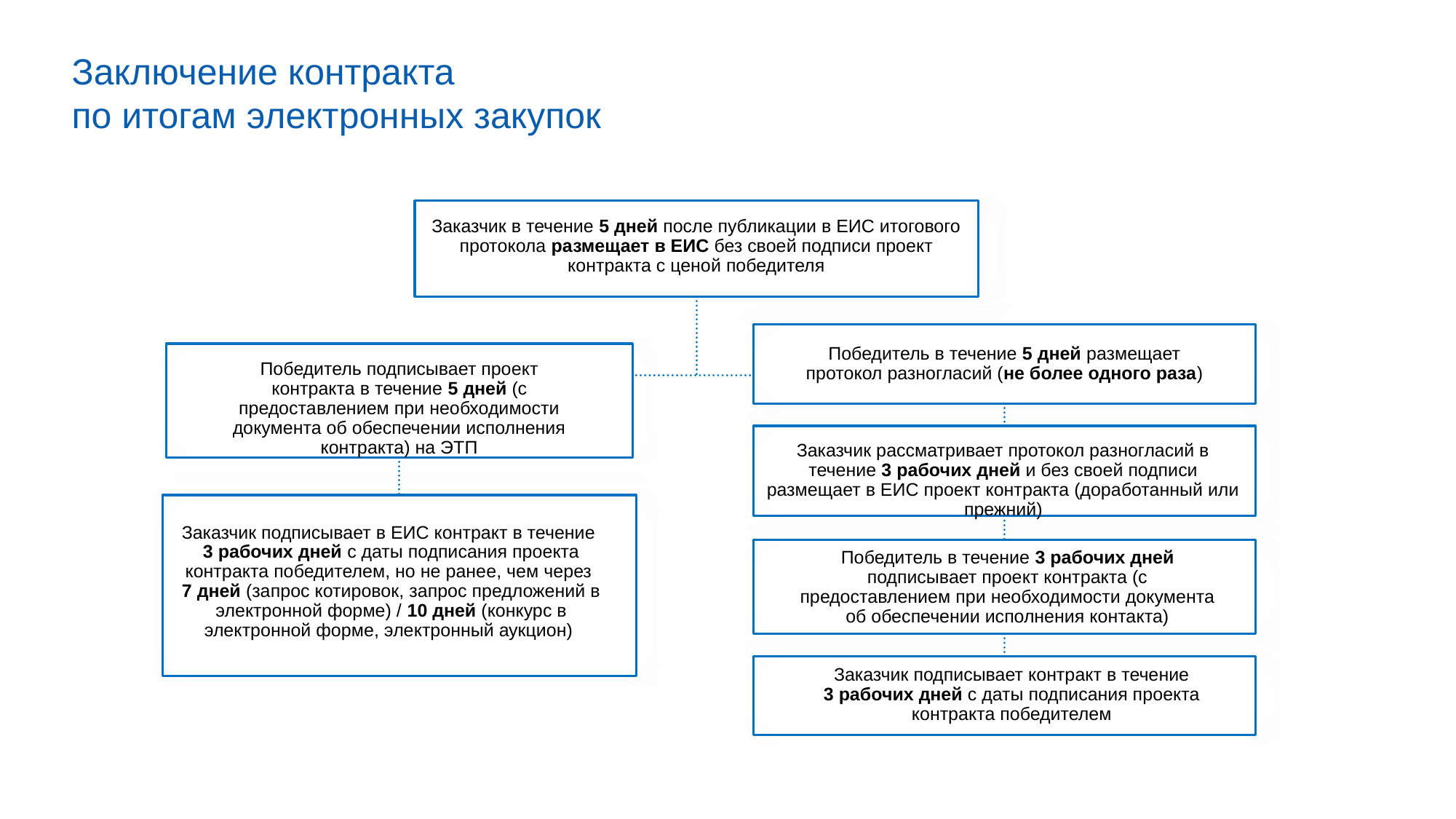

Заключение контракта
по итогам электронных закупок

Заказчик в течение 5 дней после публикации в ЕИС итогового протокола размещает в ЕИС без своей подписи проект контракта с ценой победителя

Победитель в течение 5 дней размещает протокол разногласий (не более одного раза)

Победитель подписывает проект контракта в течение 5 дней (с предоставлением при необходимости документа об обеспечении исполнения контракта) на ЭТП

Заказчик рассматривает протокол разногласий в течение 3 рабочих дней и без своей подписи размещает в ЕИС проект контракта (доработанный или прежний)

Заказчик подписывает в ЕИС контракт в течение
3 рабочих дней с даты подписания проекта контракта победителем, но не ранее, чем через
7 дней (запрос котировок, запрос предложений в электронной форме) / 10 дней (конкурс в электронной форме, электронный аукцион)

Победитель в течение 3 рабочих дней подписывает проект контракта (с предоставлением при необходимости документа об обеспечении исполнения контакта)

Заказчик подписывает контракт в течение
3 рабочих дней с даты подписания проекта контракта победителем